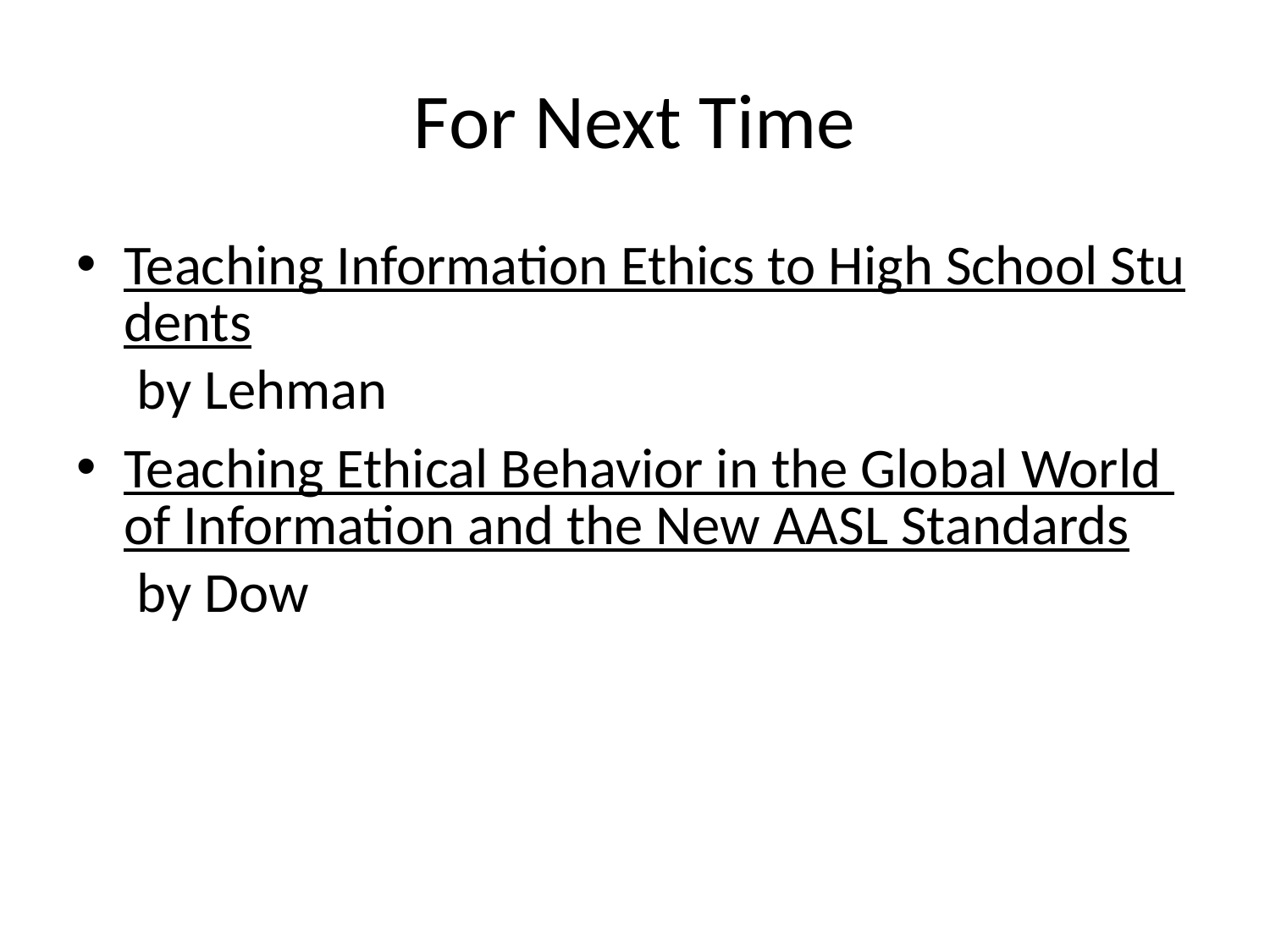

# For Next Time
Teaching Information Ethics to High School Students by Lehman
Teaching Ethical Behavior in the Global World of Information and the New AASL Standards by Dow